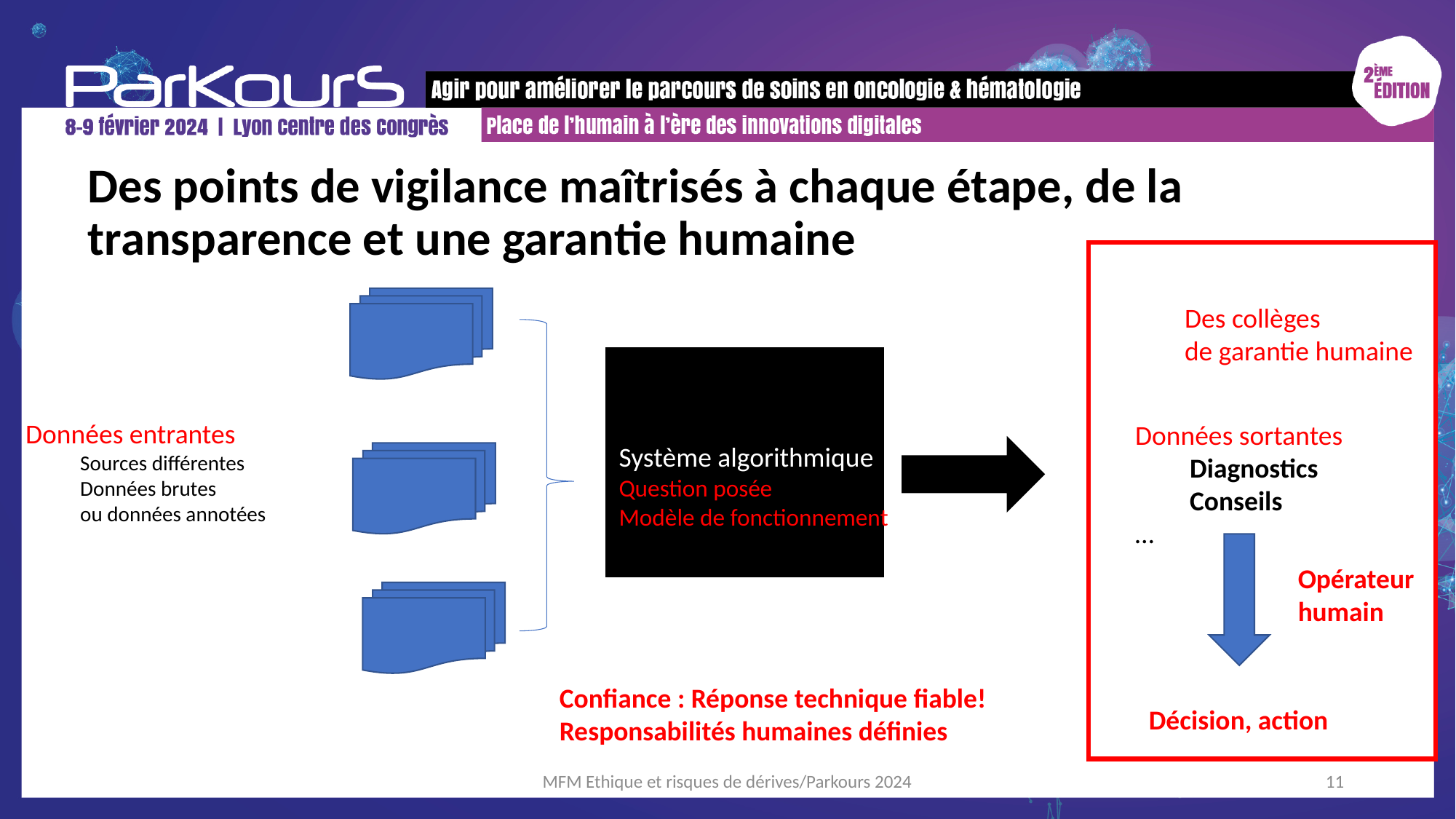

# Des points de vigilance maîtrisés à chaque étape, de la transparence et une garantie humaine

Des collèges
de garantie humaine

Données entrantes
Sources différentes
Données brutes
ou données annotées
Données sortantes
Diagnostics
Conseils
…
Système algorithmique
Question posée
Modèle de fonctionnement

Opérateur
humain

Confiance : Réponse technique fiable!
Responsabilités humaines définies

Décision, action
MFM Ethique et risques de dérives/Parkours 2024
11